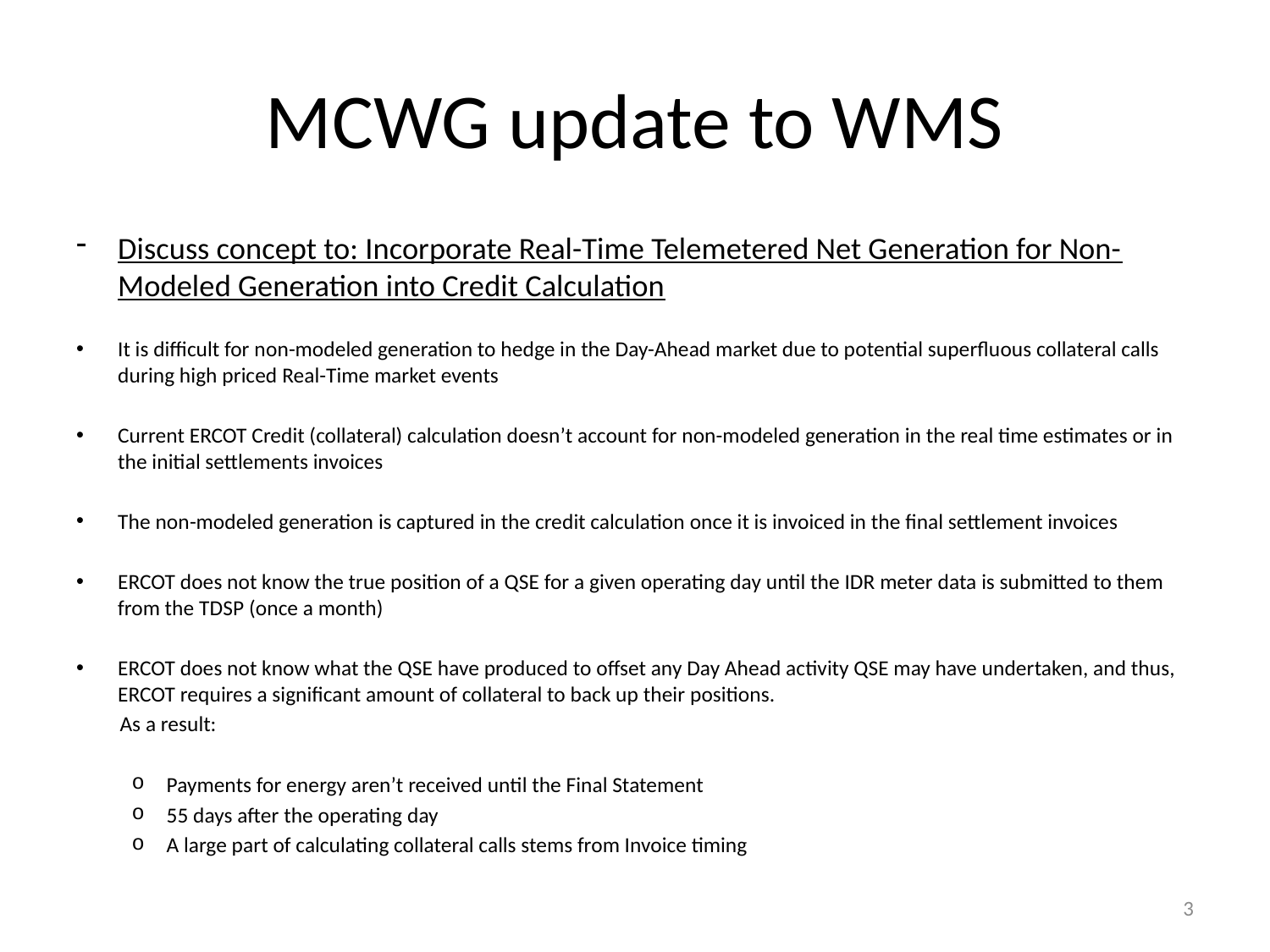

# MCWG update to WMS

Discuss concept to: Incorporate Real-Time Telemetered Net Generation for Non-Modeled Generation into Credit Calculation

It is difficult for non-modeled generation to hedge in the Day-Ahead market due to potential superfluous collateral calls during high priced Real-Time market events

Current ERCOT Credit (collateral) calculation doesn’t account for non-modeled generation in the real time estimates or in the initial settlements invoices

The non-modeled generation is captured in the credit calculation once it is invoiced in the final settlement invoices

ERCOT does not know the true position of a QSE for a given operating day until the IDR meter data is submitted to them from the TDSP (once a month)

ERCOT does not know what the QSE have produced to offset any Day Ahead activity QSE may have undertaken, and thus, ERCOT requires a significant amount of collateral to back up their positions.
         As a result:

Payments for energy aren’t received until the Final Statement
55 days after the operating day
A large part of calculating collateral calls stems from Invoice timing

3